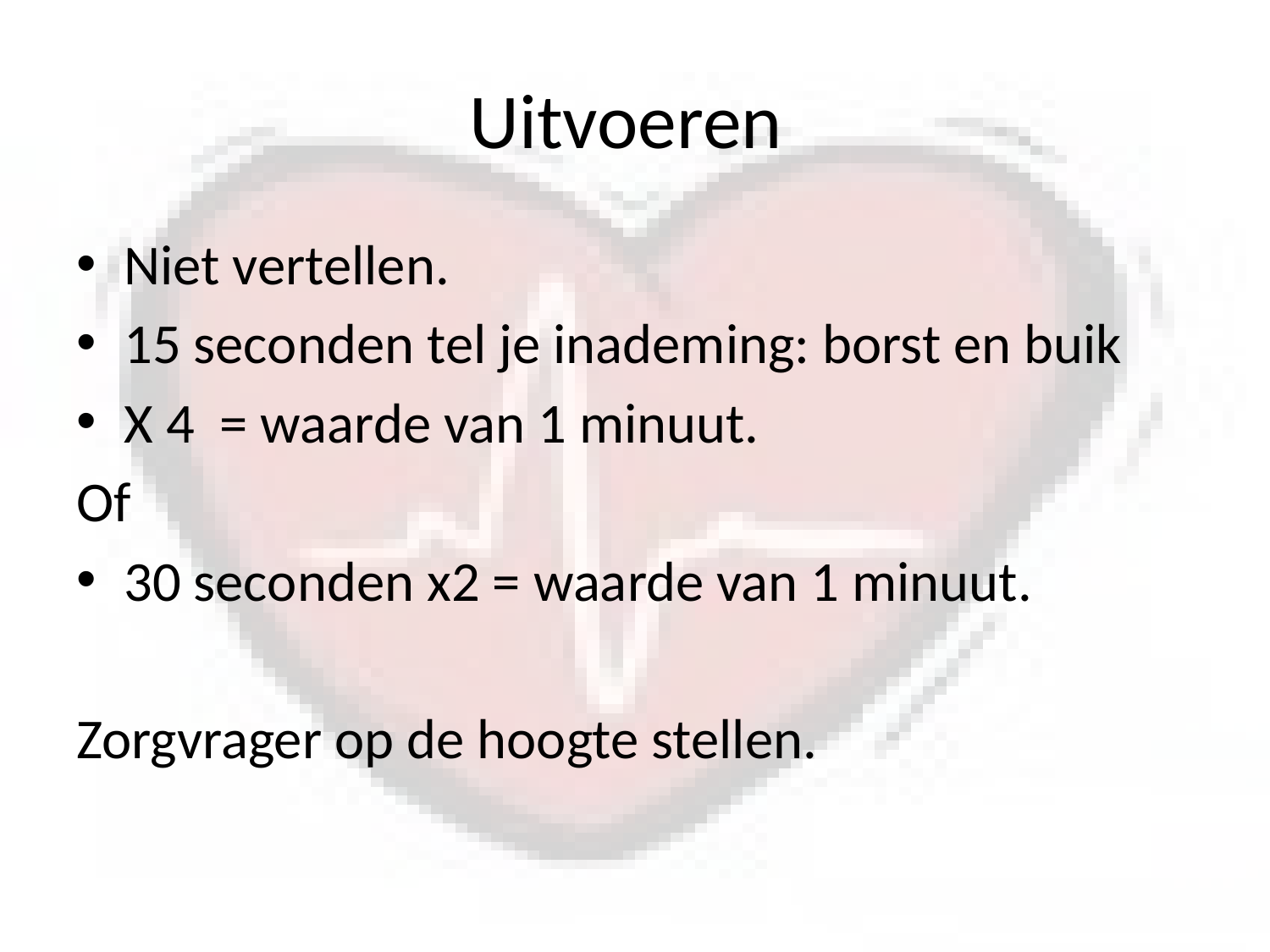

# Uitvoeren
Niet vertellen.
15 seconden tel je inademing: borst en buik
X 4  = waarde van 1 minuut.
Of
30 seconden x2 = waarde van 1 minuut.

Zorgvrager op de hoogte stellen.